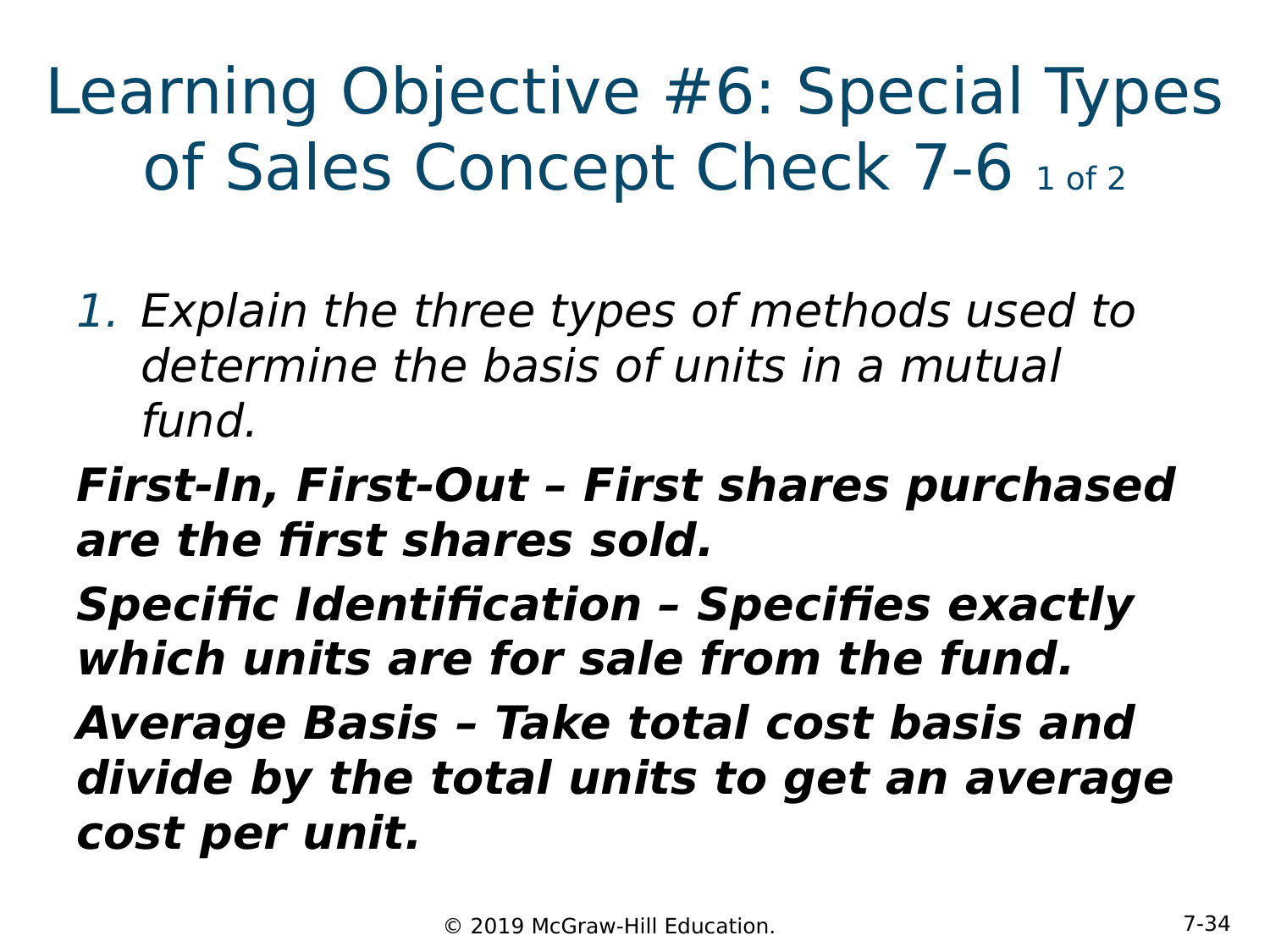

# Learning Objective #6: Special Types of Sales Concept Check 7-6 1 of 2
Explain the three types of methods used to determine the basis of units in a mutual fund.
First-In, First-Out – First shares purchased are the first shares sold.
Specific Identification – Specifies exactly which units are for sale from the fund.
Average Basis – Take total cost basis and divide by the total units to get an average cost per unit.